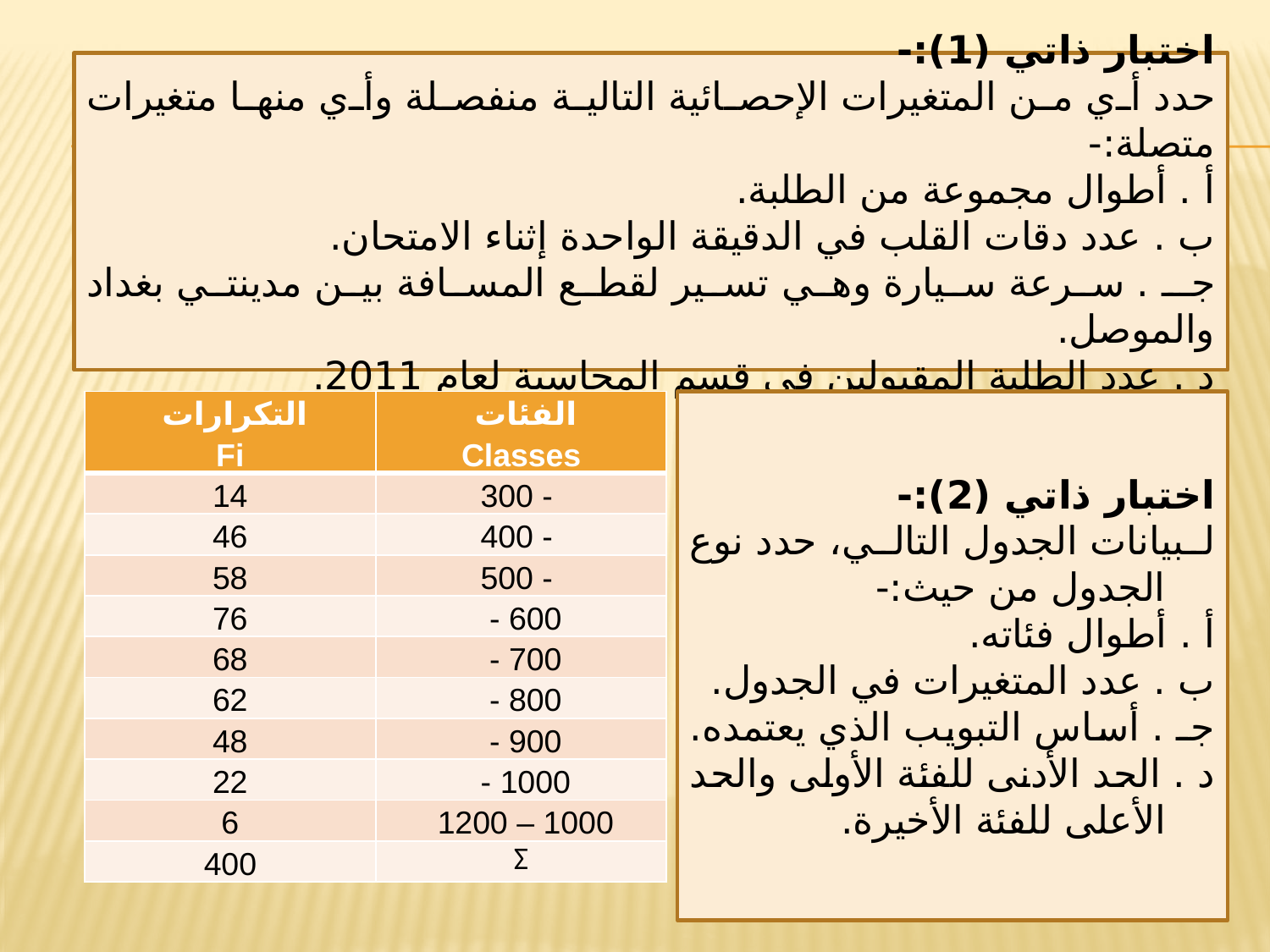

اختبار ذاتي (1):-
حدد أي من المتغيرات الإحصائية التالية منفصلة وأي منها متغيرات متصلة:-
أ . أطوال مجموعة من الطلبة.
ب . عدد دقات القلب في الدقيقة الواحدة إثناء الامتحان.
جـ . سرعة سيارة وهي تسير لقطع المسافة بين مدينتي بغداد والموصل.
د . عدد الطلبة المقبولين في قسم المحاسبة لعام 2011.
| التكرارات Fi | الفئات Classes |
| --- | --- |
| 14 | 300 - |
| 46 | 400 - |
| 58 | 500 - |
| 76 | 600 - |
| 68 | 700 - |
| 62 | 800 - |
| 48 | 900 - |
| 22 | 1000 - |
| 6 | 1000 – 1200 |
| 400 | Σ |
اختبار ذاتي (2):-
لبيانات الجدول التالي، حدد نوع الجدول من حيث:-
أ . أطوال فئاته.
ب . عدد المتغيرات في الجدول.
جـ . أساس التبويب الذي يعتمده.
د . الحد الأدنى للفئة الأولى والحد الأعلى للفئة الأخيرة.